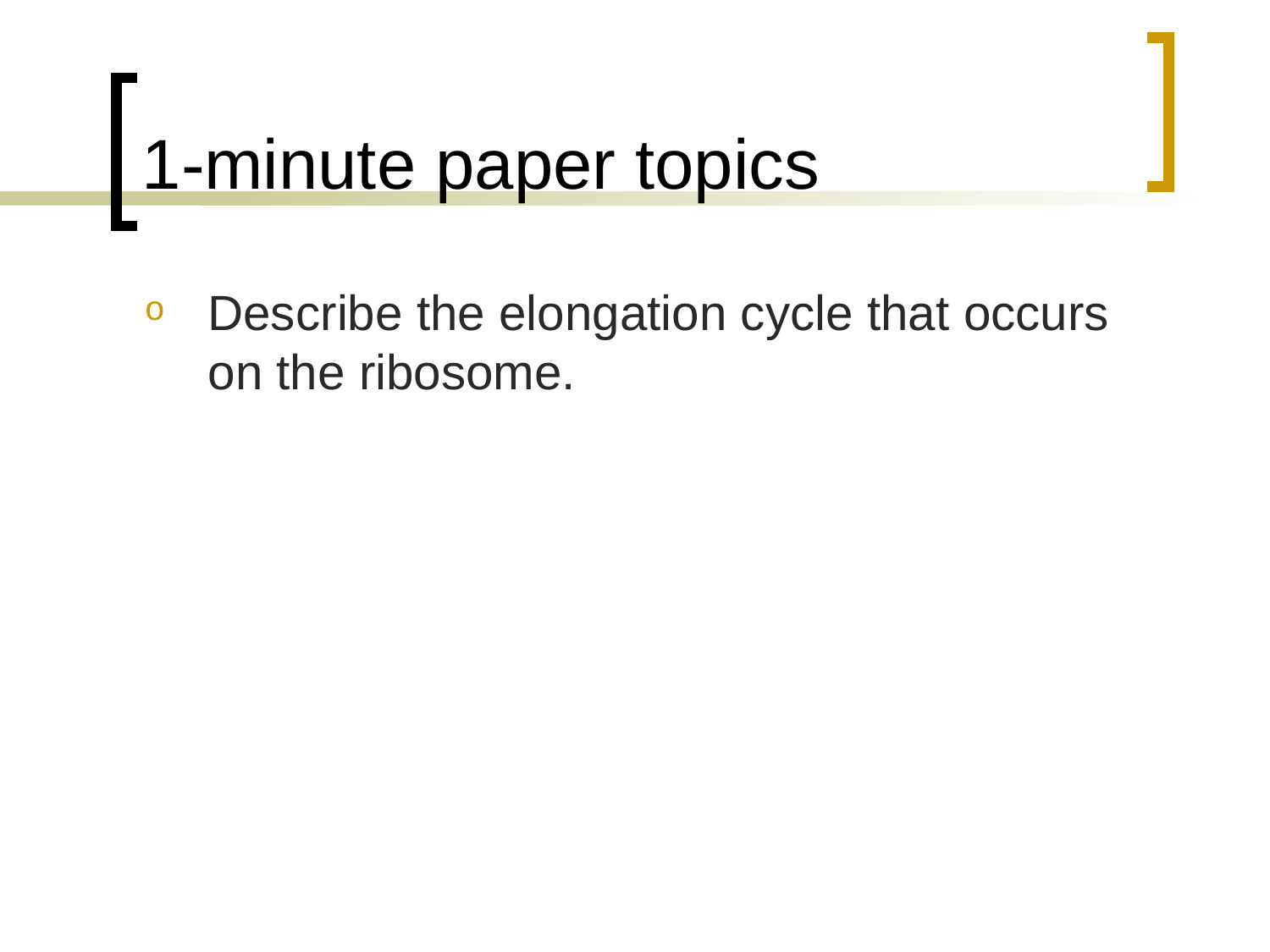

# 1-minute paper topics
Describe the elongation cycle that occurs on the ribosome.